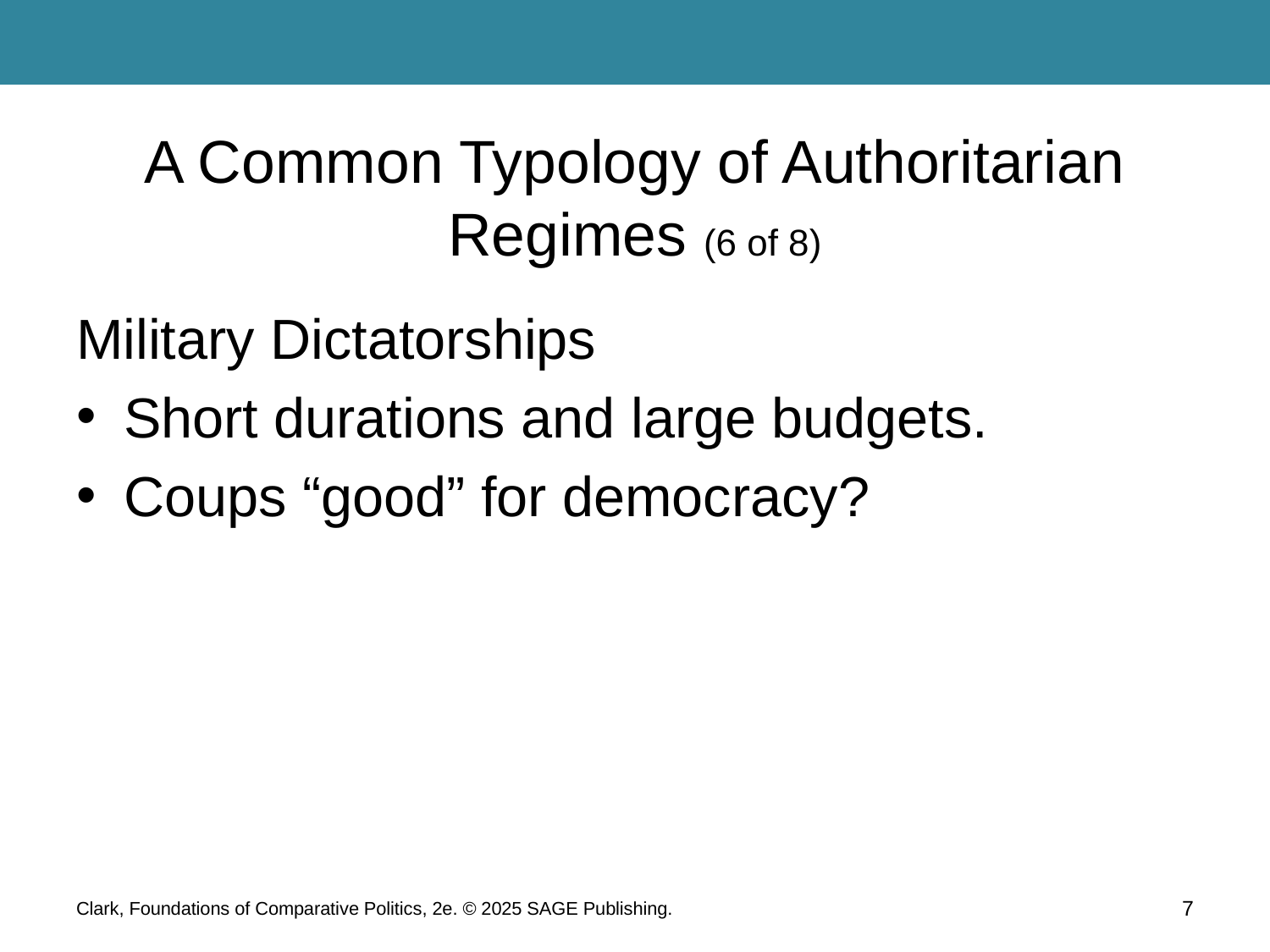

# A Common Typology of Authoritarian Regimes (6 of 8)
Military Dictatorships
Short durations and large budgets.
Coups “good” for democracy?
Clark, Foundations of Comparative Politics, 2e. © 2025 SAGE Publishing.
7